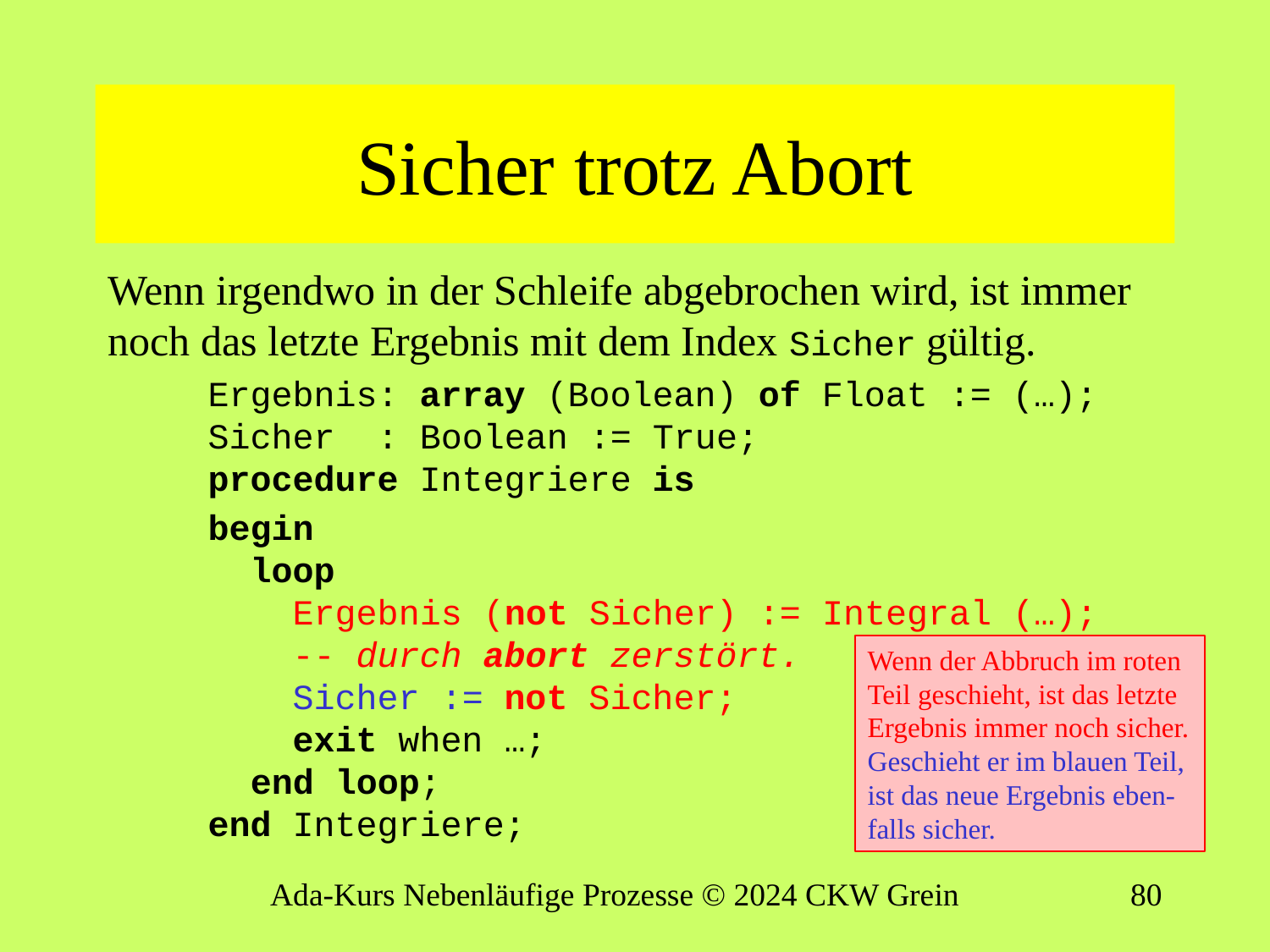

# Sicher trotz Abort
Wenn irgendwo in der Schleife abgebrochen wird, ist immer noch das letzte Ergebnis mit dem Index Sicher gültig.
Ergebnis: array (Boolean) of Float := (…);
Sicher  : Boolean := True;
procedure Integriere is
begin
  loop
    Ergebnis (not Sicher) := Integral (…);
    -- durch abort zerstört.
    Sicher := not Sicher;
    exit when …;
  end loop;
end Integriere;
Wenn der Abbruch im roten Teil geschieht, ist das letzte Ergebnis immer noch sicher.
Geschieht er im blauen Teil, ist das neue Ergebnis eben-falls sicher.
Ada-Kurs Nebenläufige Prozesse © 2024 CKW Grein
80